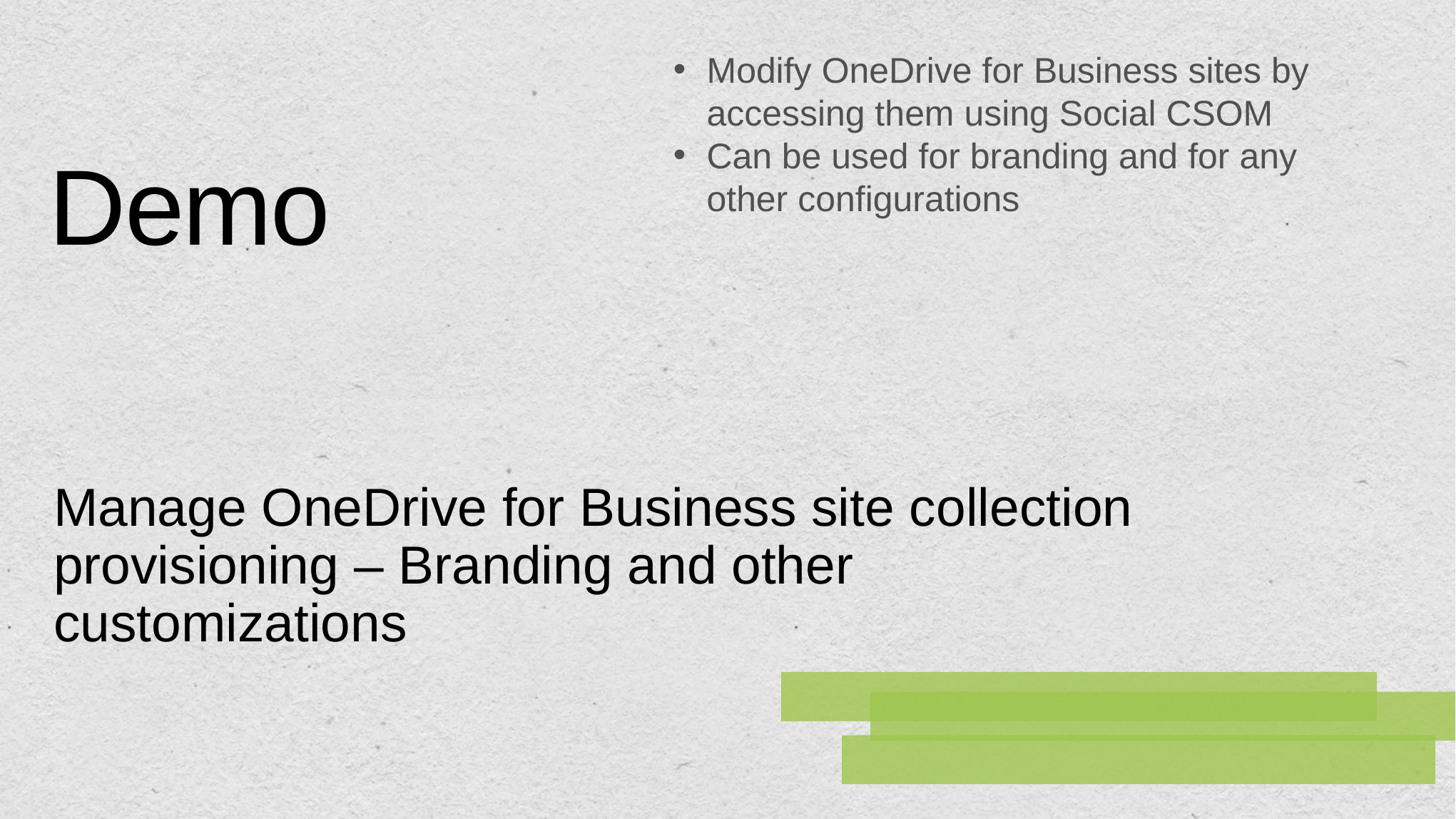

Modify OneDrive for Business sites by accessing them using Social CSOM
Can be used for branding and for any other configurations
# Demo
Manage OneDrive for Business site collection provisioning – Branding and other customizations